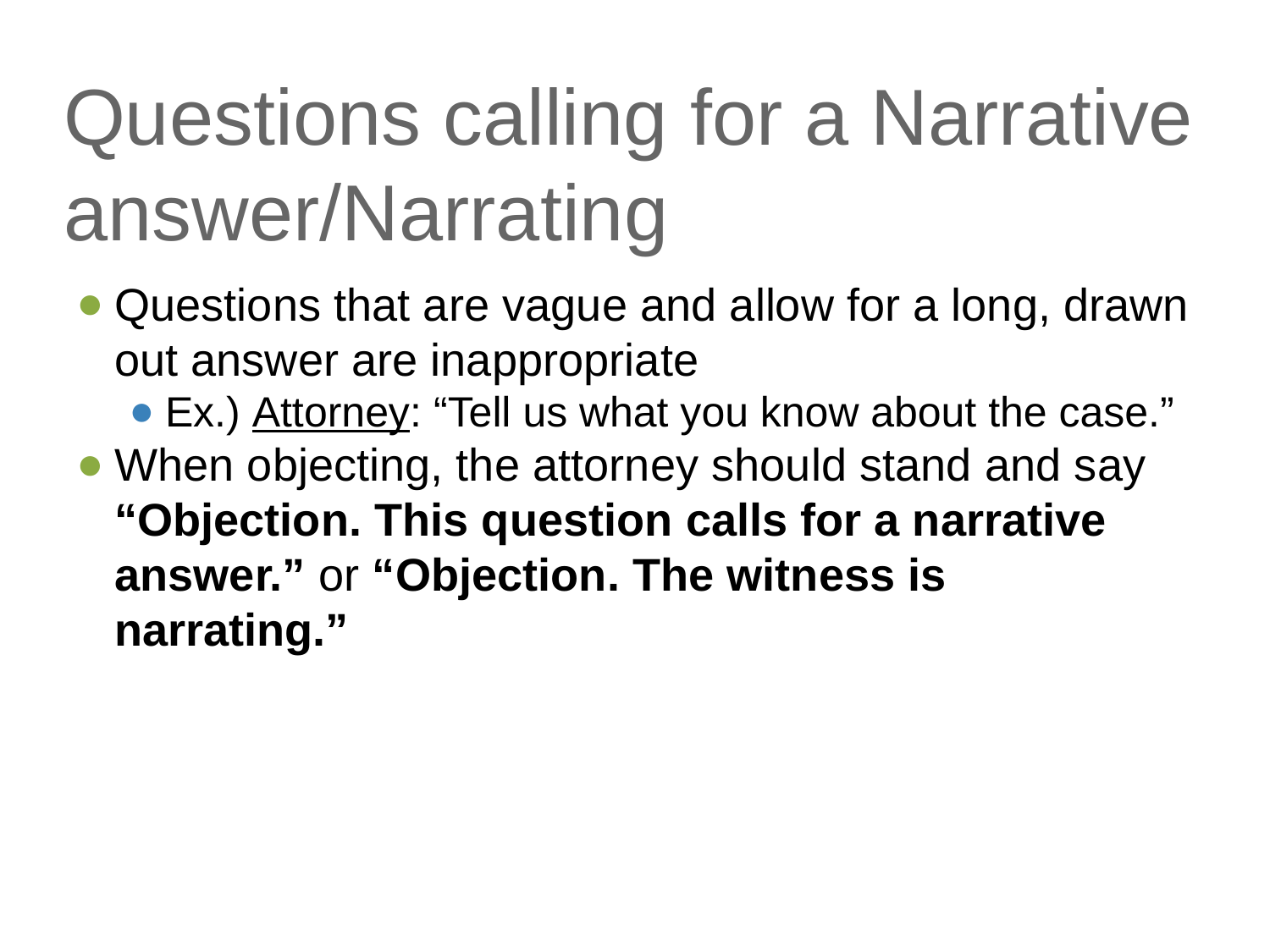

# Questions calling for a Narrative answer/Narrating
Questions that are vague and allow for a long, drawn out answer are inappropriate
Ex.) Attorney: “Tell us what you know about the case.”
When objecting, the attorney should stand and say “Objection. This question calls for a narrative answer.” or “Objection. The witness is narrating.”